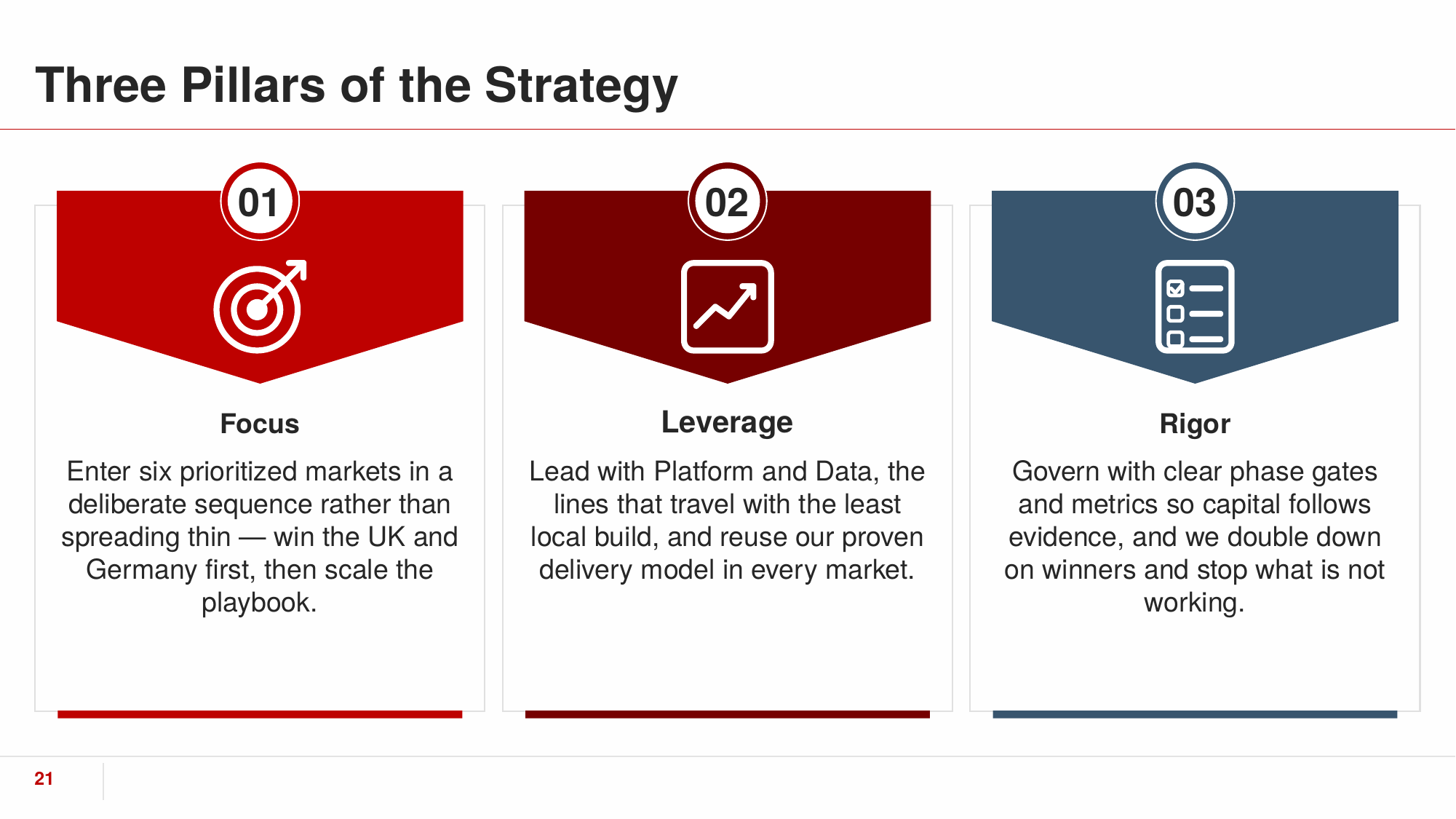

# Three Pillars of the Strategy

01

02

03

Focus
Leverage
Rigor
Enter six prioritized markets in a deliberate sequence rather than spreading thin — win the UK and Germany first, then scale the playbook.
Lead with Platform and Data, the lines that travel with the least local build, and reuse our proven delivery model in every market.
Govern with clear phase gates and metrics so capital follows evidence, and we double down on winners and stop what is not working.

21